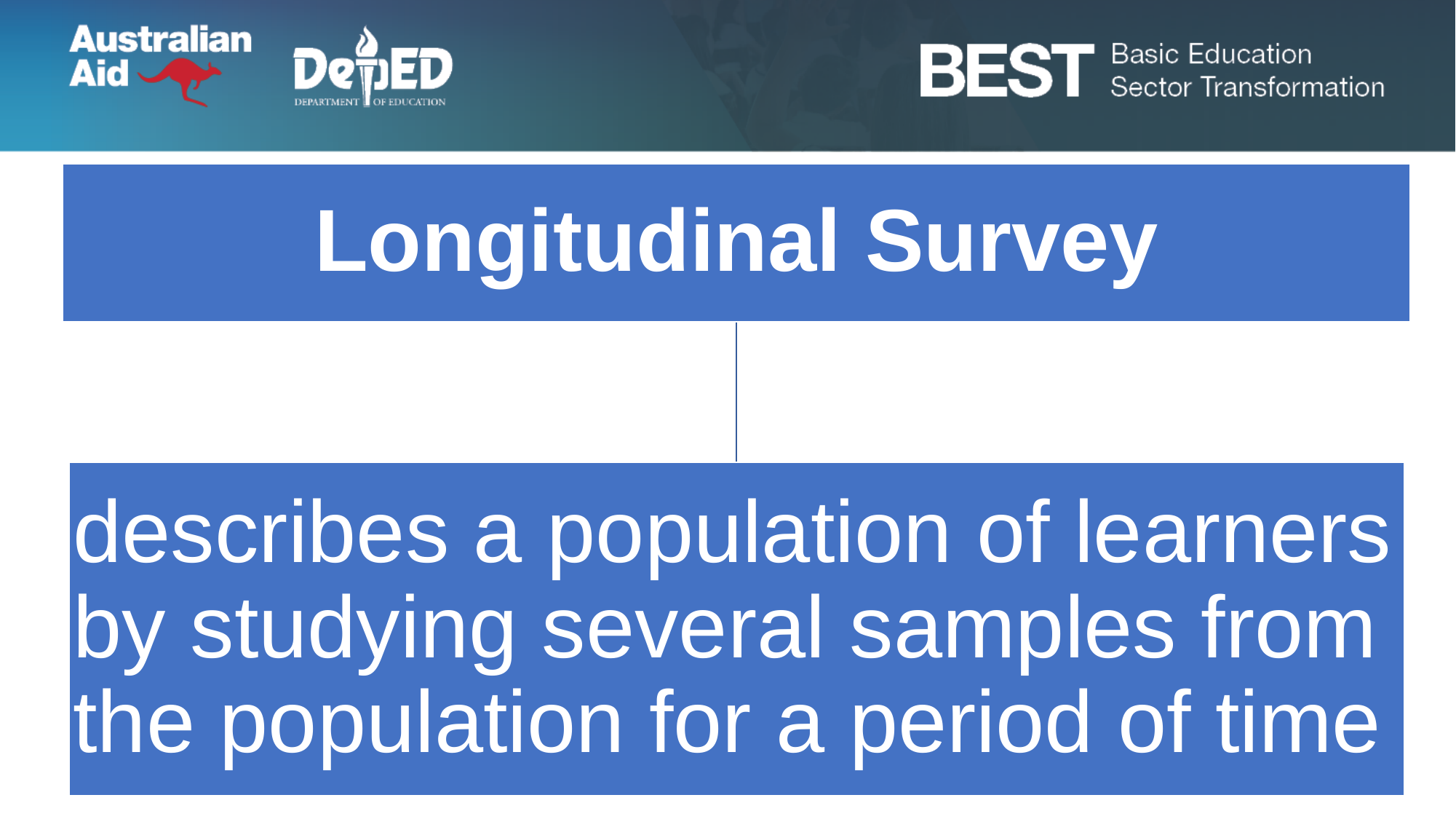

Longitudinal Survey
describes a population of learners by studying several samples from the population for a period of time